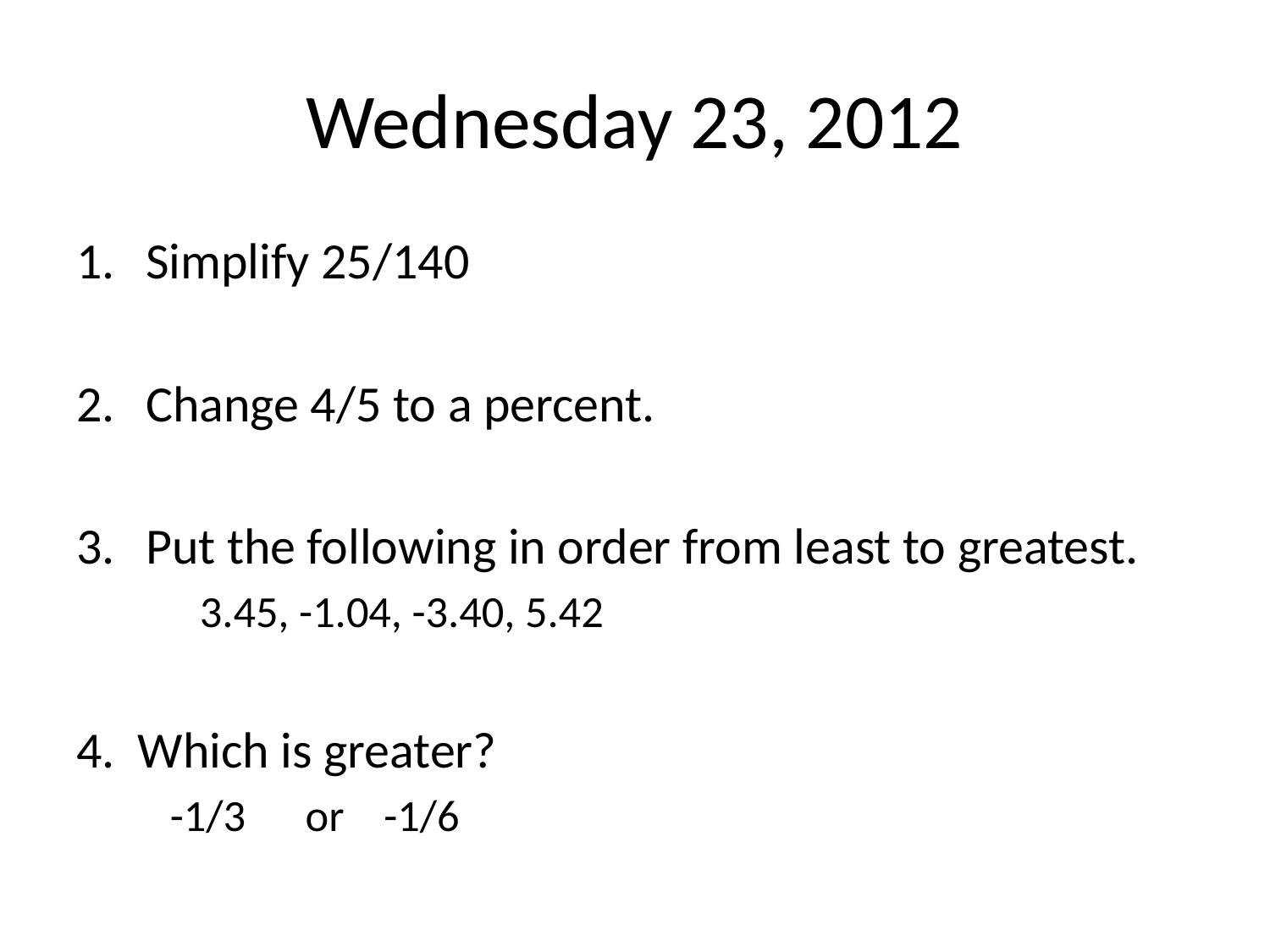

# Wednesday 23, 2012
Simplify 25/140

Change 4/5 to a percent.

Put the following in order from least to greatest.
	3.45, -1.04, -3.40, 5.42

4.  Which is greater?
    -1/3      or    -1/6